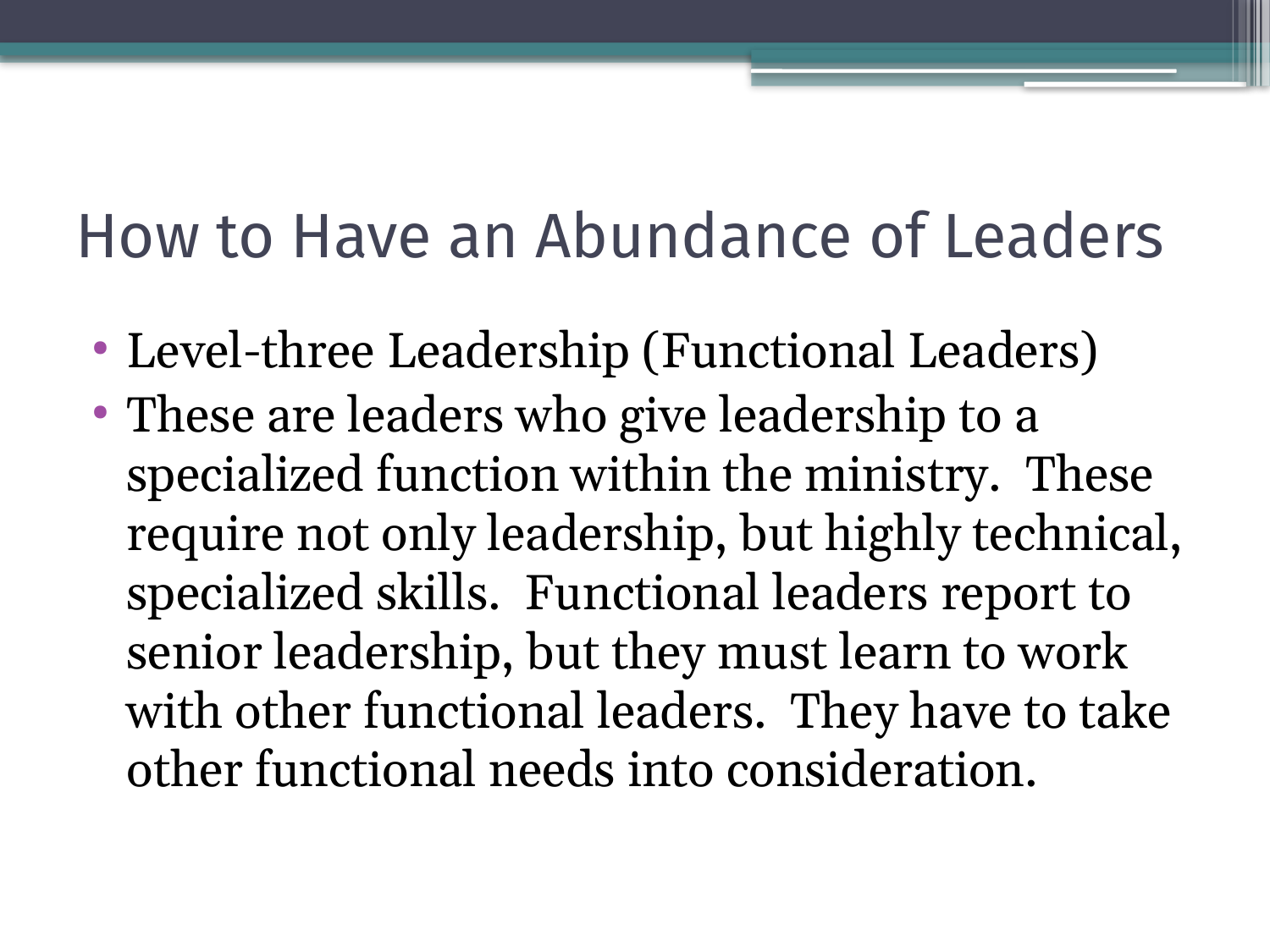

# How to Have an Abundance of Leaders
Level-three Leadership (Functional Leaders)
These are leaders who give leadership to a specialized function within the ministry.  These require not only leadership, but highly technical, specialized skills.  Functional leaders report to senior leadership, but they must learn to work with other functional leaders.  They have to take other functional needs into consideration.